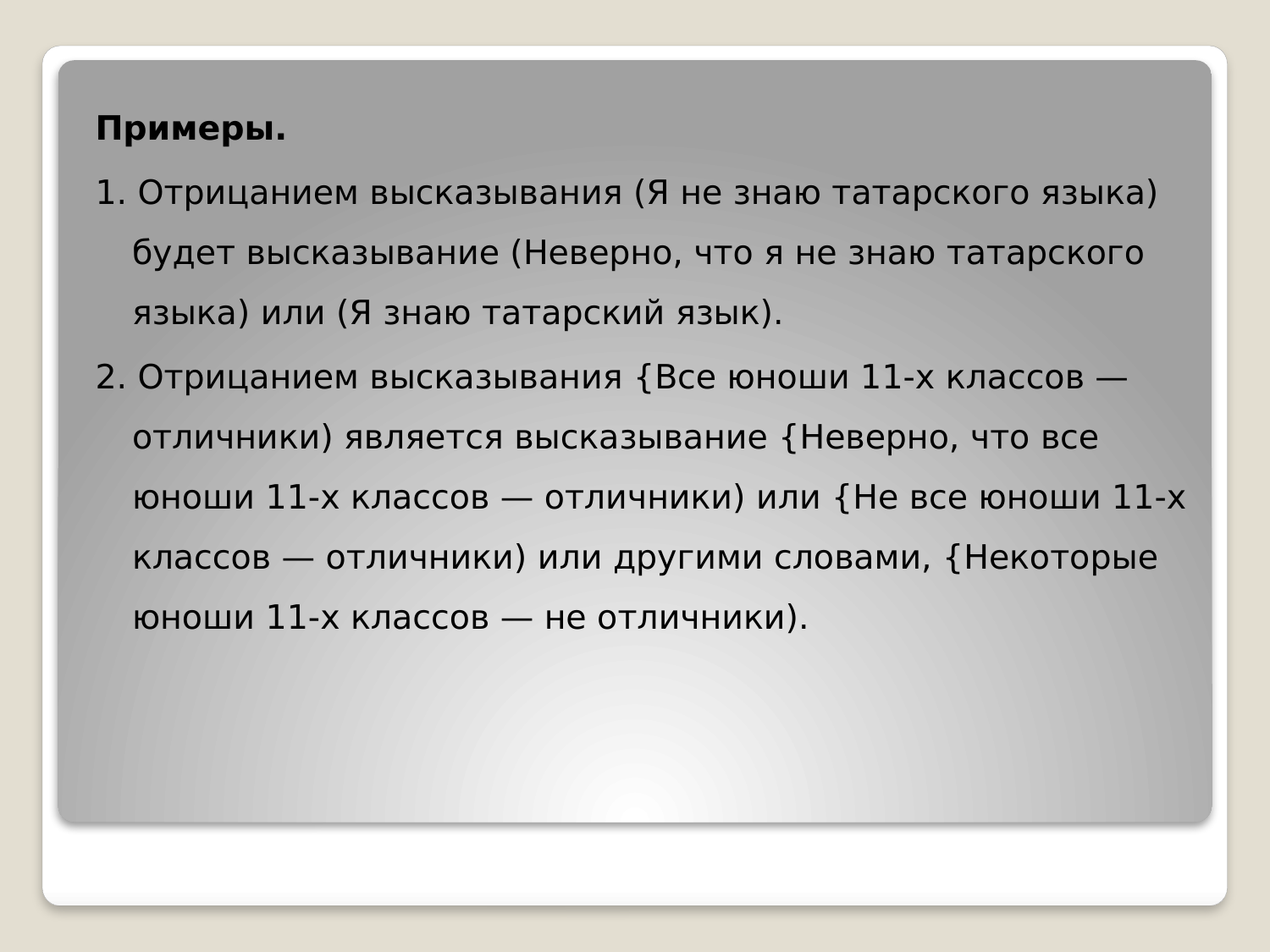

Примеры.
1. Отрицанием высказывания (Я не знаю татарского языка) будет высказывание (Неверно, что я не знаю татарского языка) или (Я знаю татарский язык).
2. Отрицанием высказывания {Все юноши 11-х классов — отличники) является высказывание {Неверно, что все юноши 11-х классов — отличники) или {Не все юноши 11-х классов — отличники) или другими словами, {Некоторые юноши 11-х классов — не отличники).